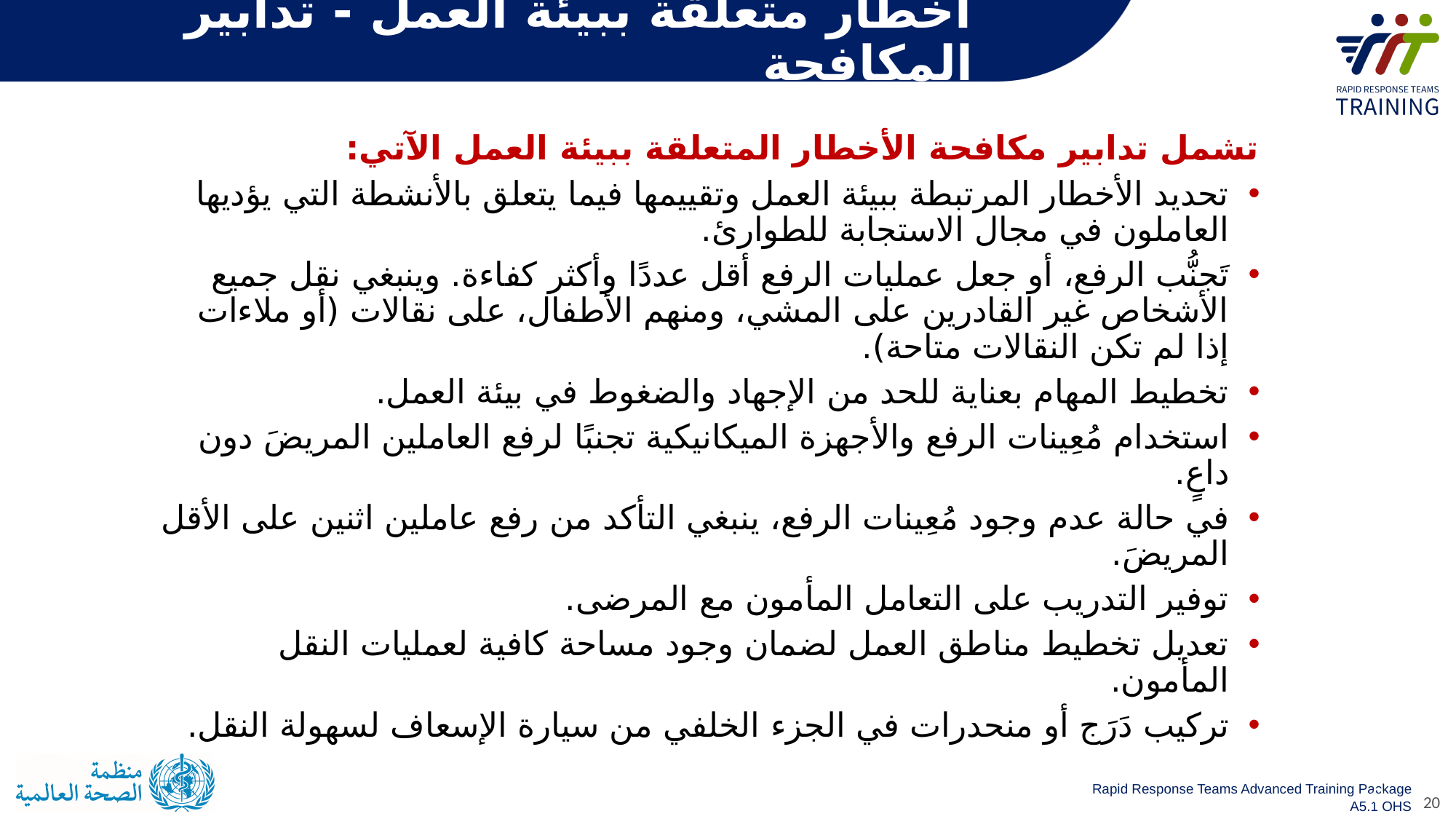

أخطار متعلقة ببيئة العمل - تدابير المكافحة
تشمل تدابير مكافحة الأخطار المتعلقة ببيئة العمل الآتي:
تحديد الأخطار المرتبطة ببيئة العمل وتقييمها فيما يتعلق بالأنشطة التي يؤديها العاملون في مجال الاستجابة للطوارئ.
تَجنُّب الرفع، أو جعل عمليات الرفع أقل عددًا وأكثر كفاءة. وينبغي نقل جميع الأشخاص غير القادرين على المشي، ومنهم الأطفال، على نقالات (أو ملاءات إذا لم تكن النقالات متاحة).
تخطيط المهام بعناية للحد من الإجهاد والضغوط في بيئة العمل.
استخدام مُعِينات الرفع والأجهزة الميكانيكية تجنبًا لرفع العاملين المريضَ دون داعٍ.
في حالة عدم وجود مُعِينات الرفع، ينبغي التأكد من رفع عاملين اثنين على الأقل المريضَ.
توفير التدريب على التعامل المأمون مع المرضى.
تعديل تخطيط مناطق العمل لضمان وجود مساحة كافية لعمليات النقل المأمون.
تركيب دَرَج أو منحدرات في الجزء الخلفي من سيارة الإسعاف لسهولة النقل.
20